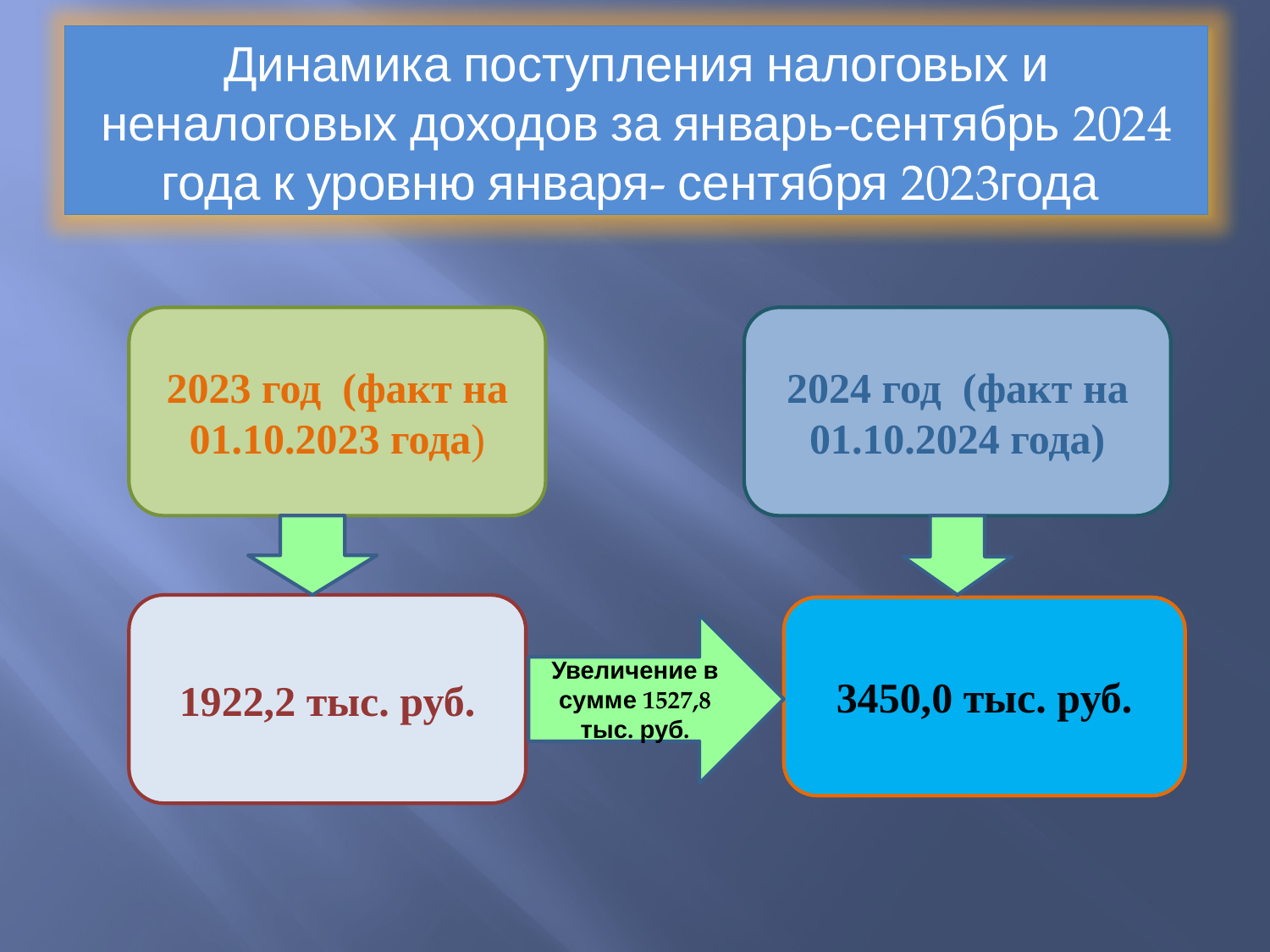

Динамика поступления налоговых и неналоговых доходов за январь-сентябрь 2024 года к уровню января- сентября 2023года
2023 год  (факт на 01.10.2023 года)
2024 год  (факт на 01.10.2024 года)

1922,2 тыс. руб.
3450,0 тыс. руб.
Увеличение в сумме 1527,8 тыс. руб.